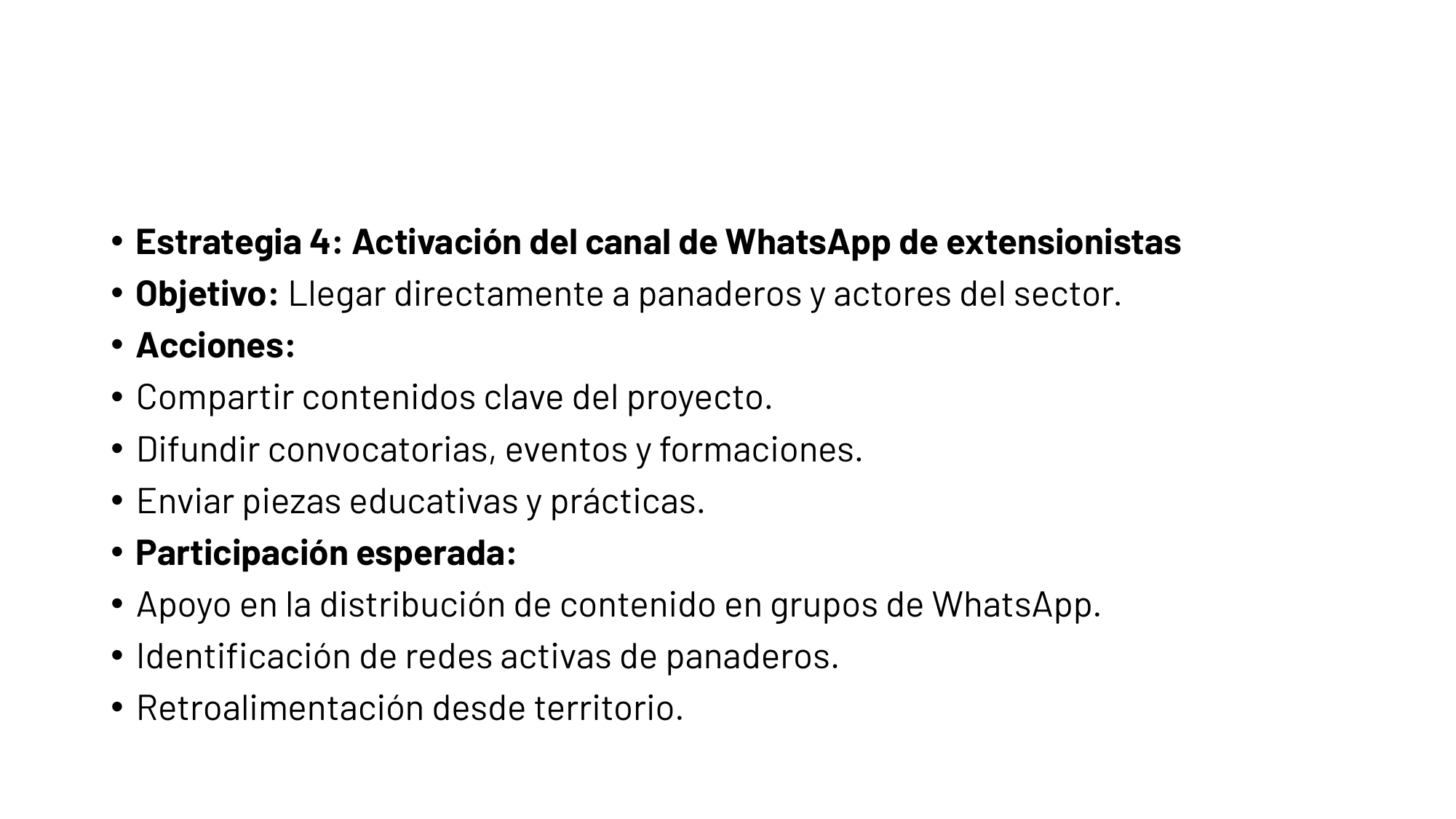

#
Estrategia 4: Activación del canal de WhatsApp de extensionistas
Objetivo: Llegar directamente a panaderos y actores del sector.
Acciones:
Compartir contenidos clave del proyecto.
Difundir convocatorias, eventos y formaciones.
Enviar piezas educativas y prácticas.
Participación esperada:
Apoyo en la distribución de contenido en grupos de WhatsApp.
Identificación de redes activas de panaderos.
Retroalimentación desde territorio.